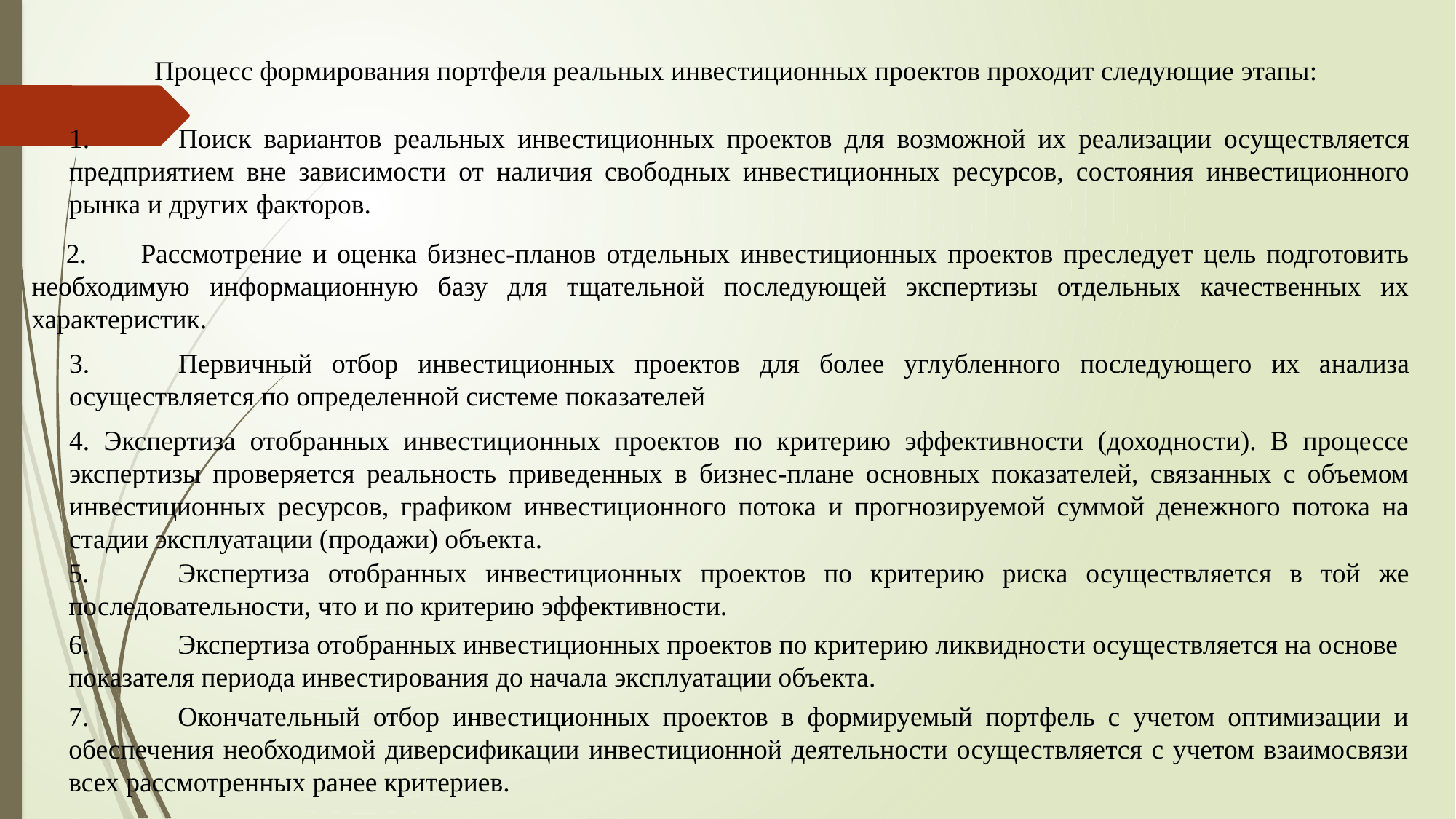

Процесс формирования портфеля реальных инвестиционных проектов проходит следующие этапы:
1.	Поиск вариантов реальных инвестиционных проектов для возможной их реализации осуществляется предприятием вне зависимости от наличия свободных инвестиционных ресурсов, состояния инвестиционного рынка и других факторов.
2.	Рассмотрение и оценка бизнес-планов отдельных инвестиционных проектов преследует цель подготовить необходимую информационную базу для тщательной последующей экспертизы отдельных качественных их характеристик.
3.	Первичный отбор инвестиционных проектов для более углубленного последующего их анализа осуществляется по определенной системе показателей
4. Экспертиза отобранных инвестиционных проектов по критерию эффективности (доходности). В процессе экспертизы проверяется реальность приведенных в бизнес-плане основных показателей, связанных с объемом инвестиционных ресурсов, графиком инвестиционного потока и прогнозируемой суммой денежного потока на стадии эксплуатации (продажи) объекта.
5.	Экспертиза отобранных инвестиционных проектов по критерию риска осуществляется в той же последовательности, что и по критерию эффективности.
6.	Экспертиза отобранных инвестиционных проектов по критерию ликвидности осуществляется на основе показателя периода инвестирования до начала эксплуатации объекта.
7.	Окончательный отбор инвестиционных проектов в формируемый портфель с учетом оптимизации и обеспечения необходимой диверсификации инвестиционной деятельности осуществляется с учетом взаимосвязи всех рассмотренных ранее критериев.